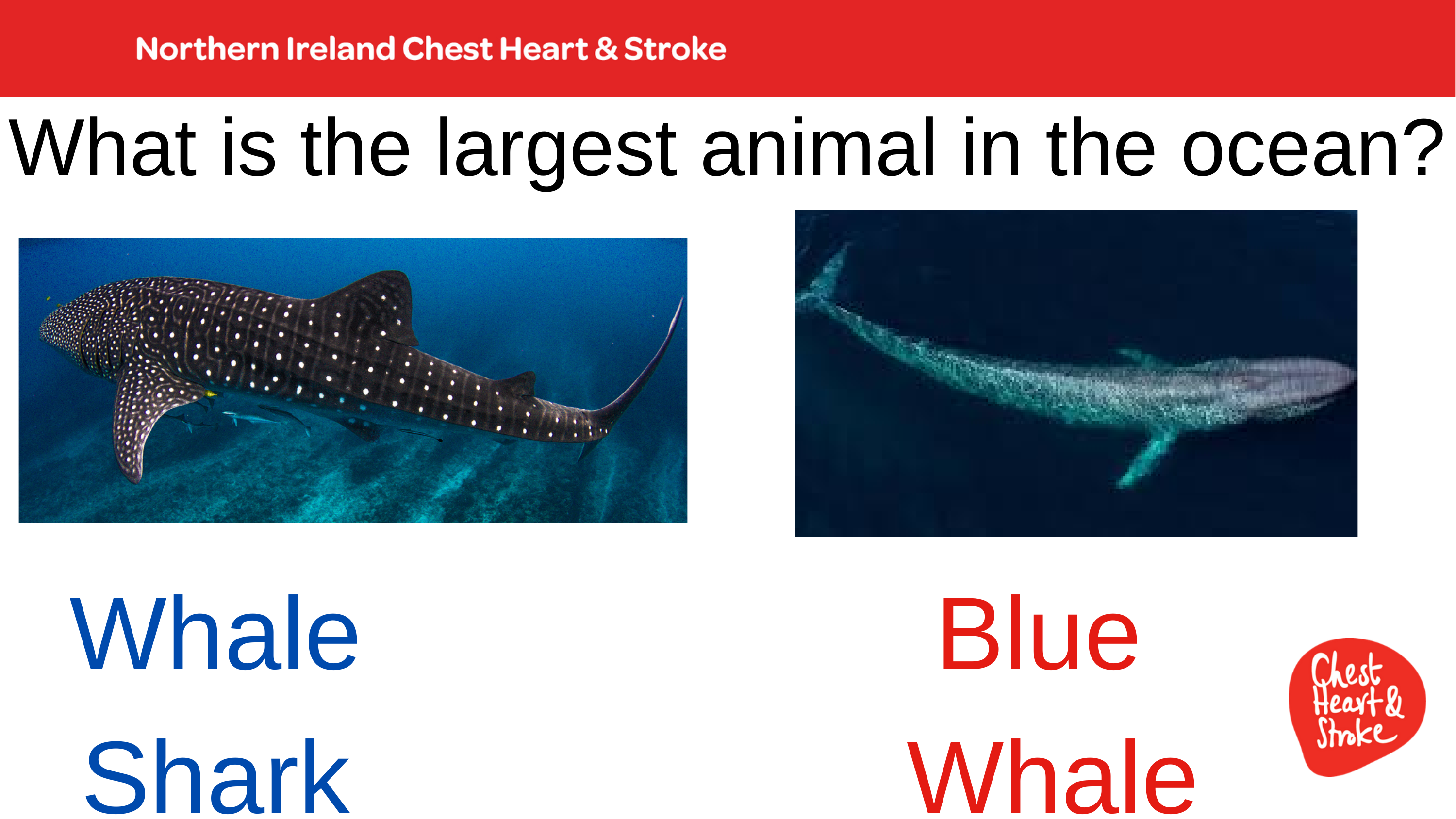

What is the largest animal in the ocean?

Whale Shark
Blue
Whale